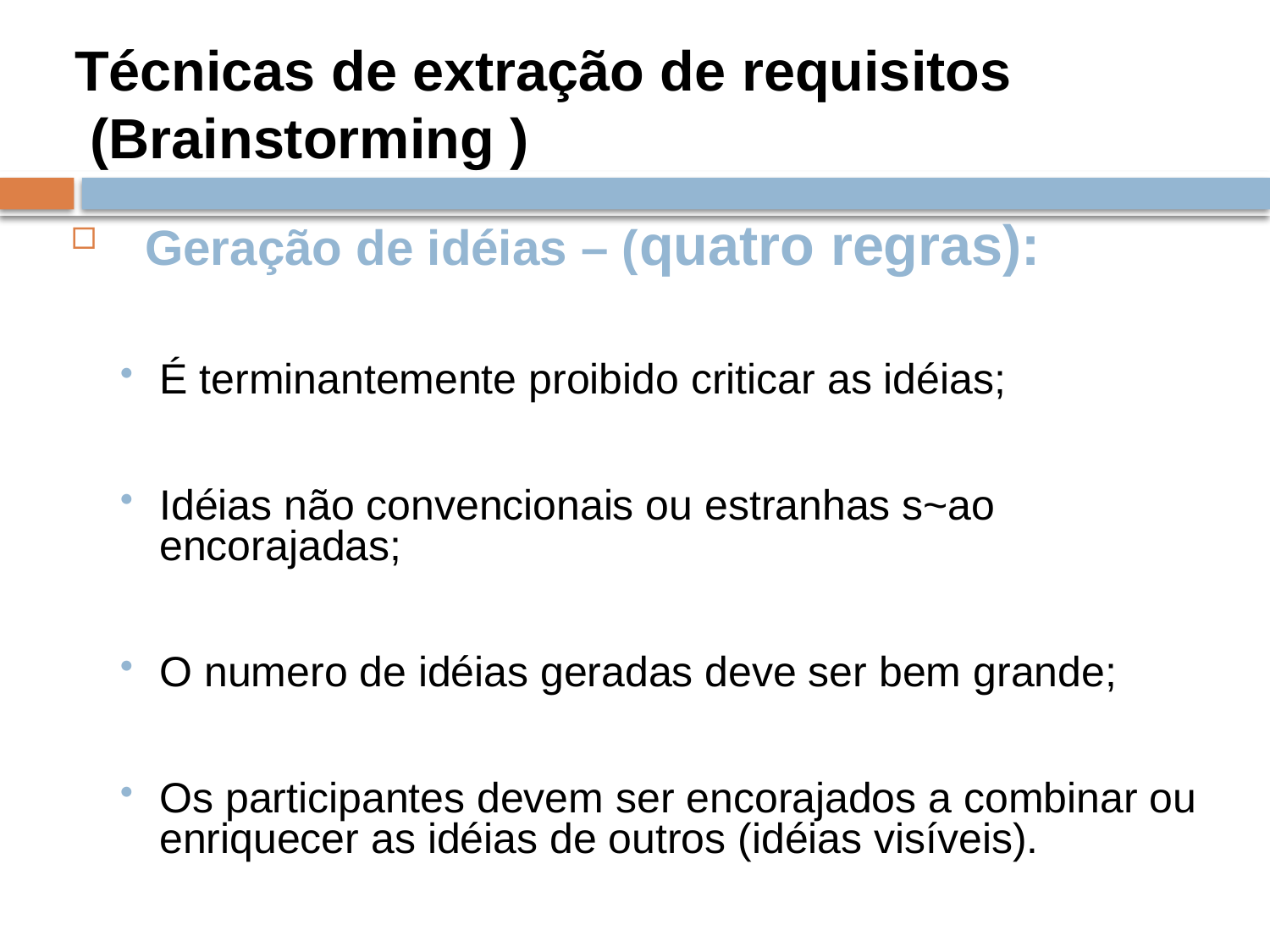

Técnicas de extração de requisitos
 (Brainstorming )
Geração de idéias – (quatro regras):

É terminantemente proibido criticar as idéias;

Idéias não convencionais ou estranhas s~ao encorajadas;

O numero de idéias geradas deve ser bem grande;

Os participantes devem ser encorajados a combinar ou enriquecer as idéias de outros (idéias visíveis).